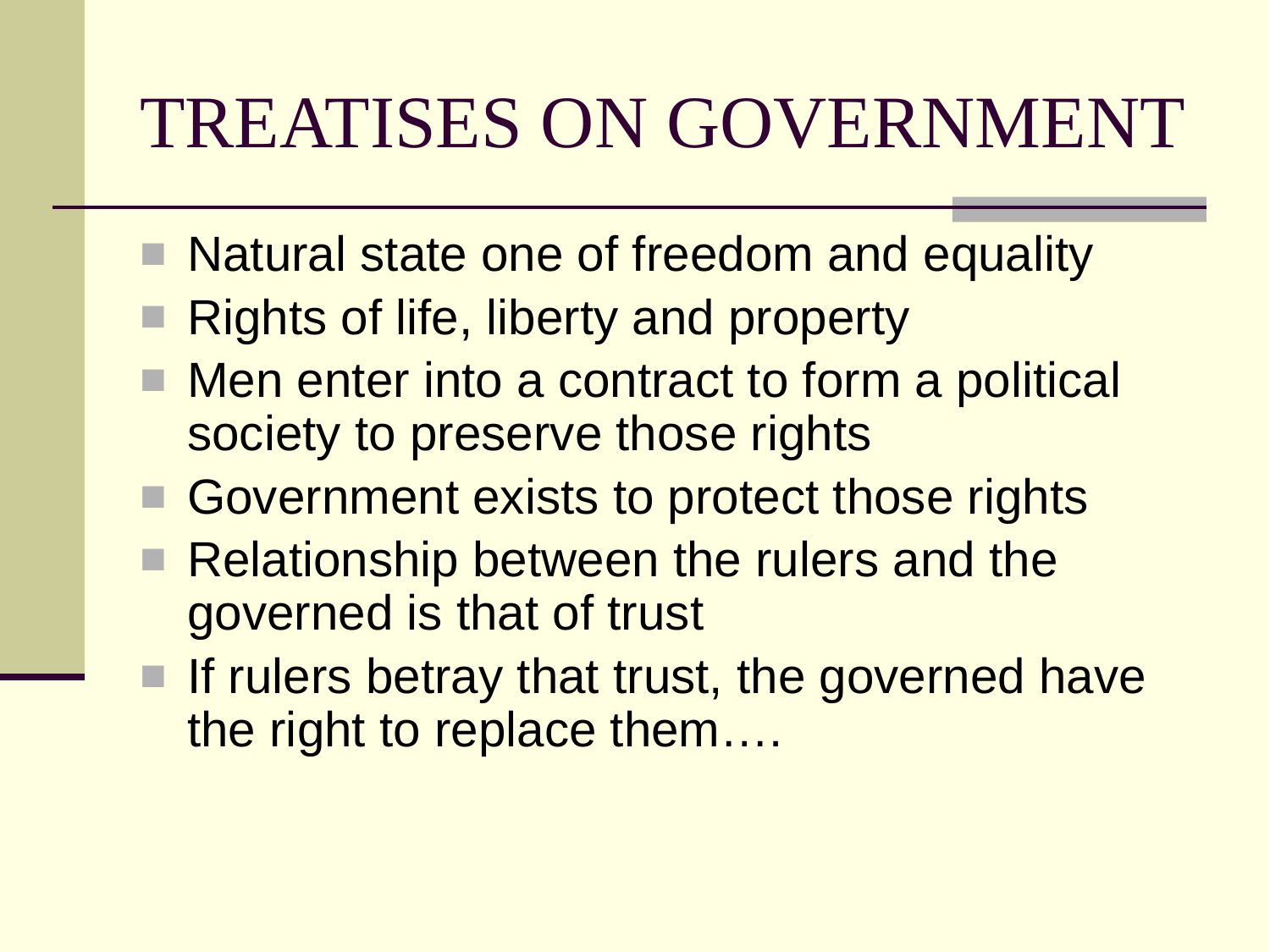

# TREATISES ON GOVERNMENT
Natural state one of freedom and equality
Rights of life, liberty and property
Men enter into a contract to form a political society to preserve those rights
Government exists to protect those rights
Relationship between the rulers and the governed is that of trust
If rulers betray that trust, the governed have the right to replace them….